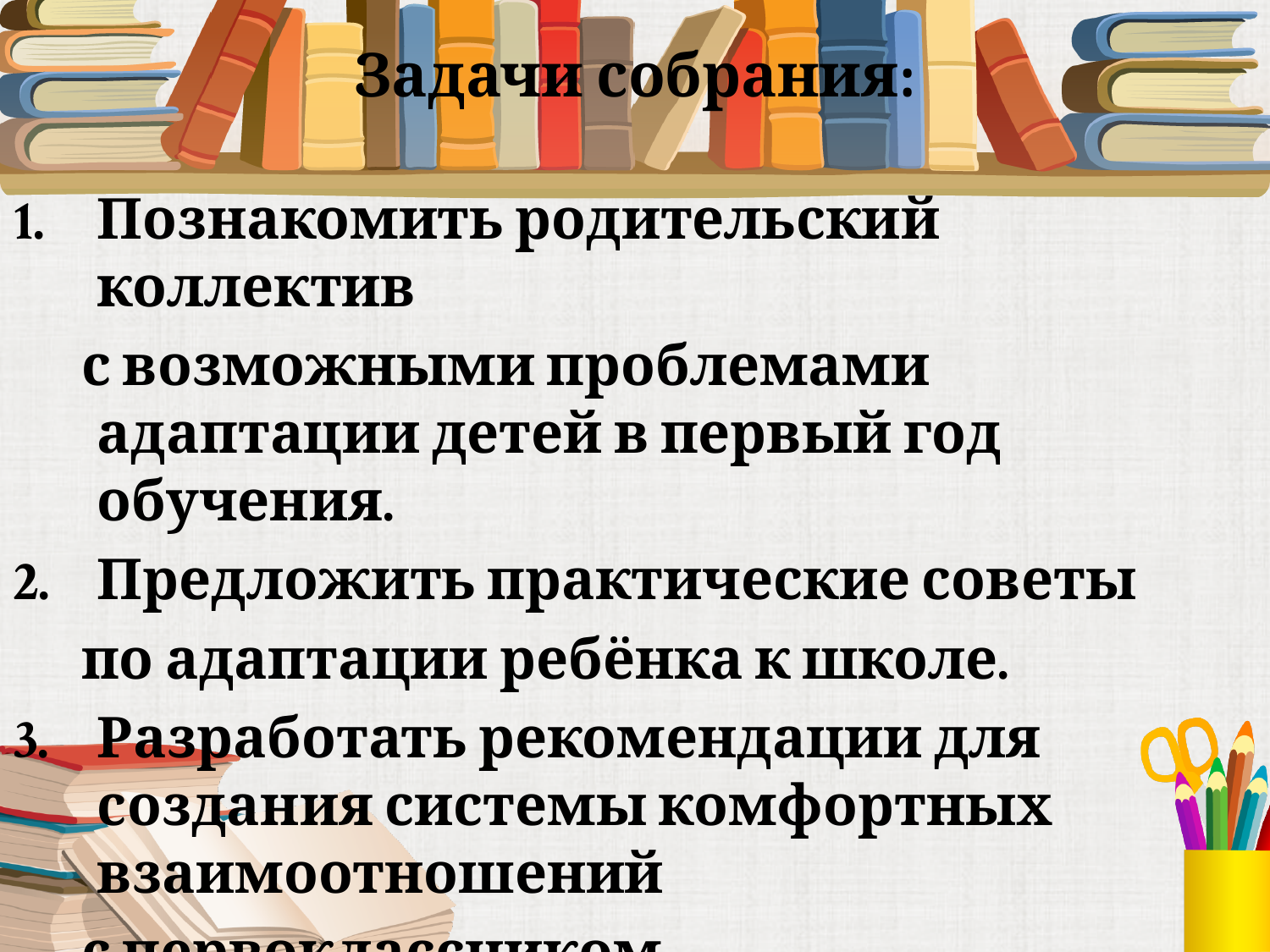

Задачи собрания:
Познакомить родительский коллектив
      с возможными проблемами адаптации детей в первый год обучения.
Предложить практические советы
      по адаптации ребёнка к школе.
Разработать рекомендации для создания системы комфортных взаимоотношений
      с первоклассником.